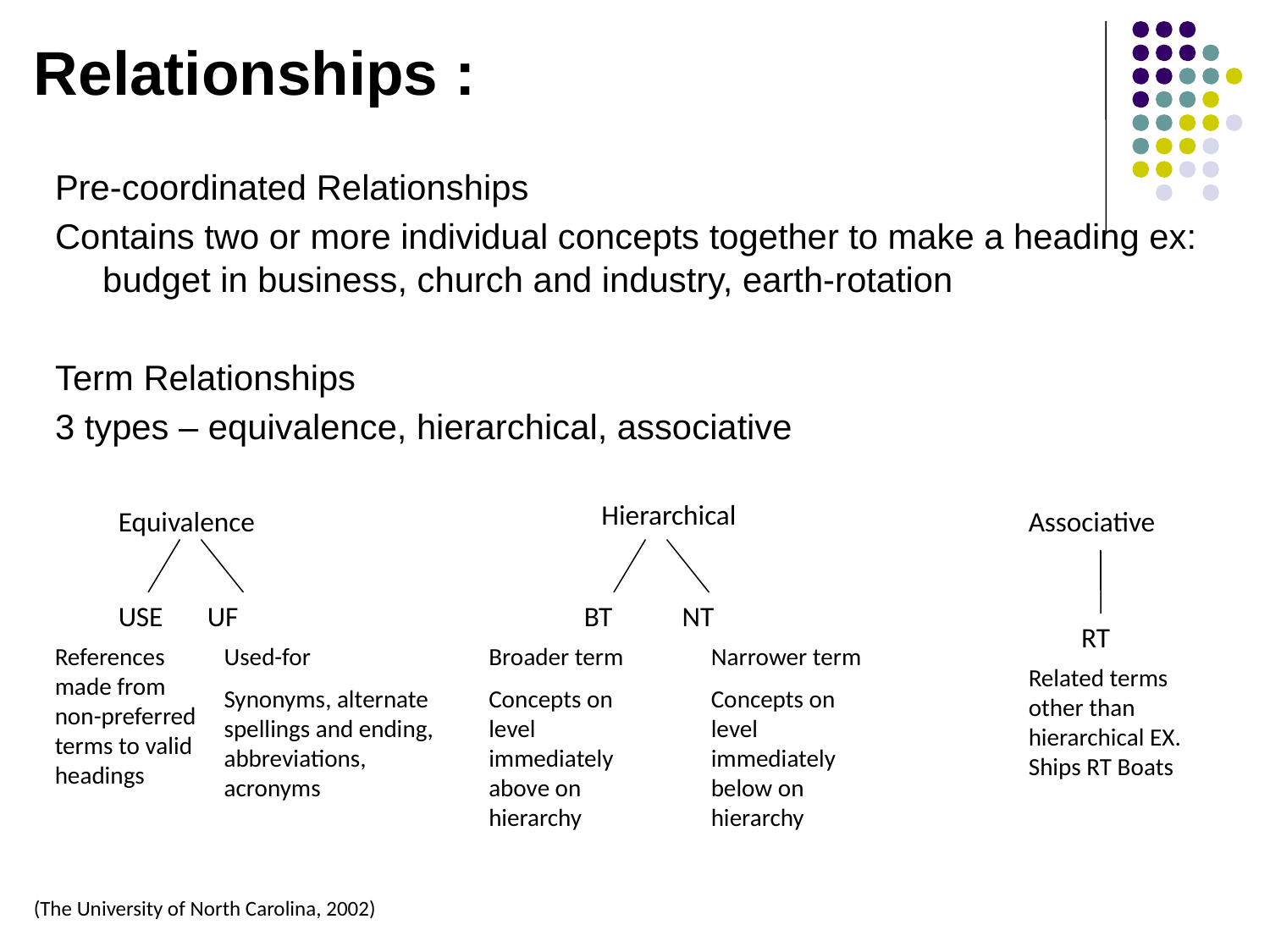

Relationships :
Pre-coordinated Relationships
Contains two or more individual concepts together to make a heading ex: budget in business, church and industry, earth-rotation

Term Relationships
3 types – equivalence, hierarchical, associative
Hierarchical
Equivalence
Associative

USE       UF
BT           NT
RT
References made from non-preferred terms to valid headings
Used-for
Synonyms, alternate spellings and ending, abbreviations, acronyms
Broader term
Concepts on level immediately above on hierarchy
Narrower term
Concepts on level immediately below on hierarchy
Related terms other than hierarchical EX. Ships RT Boats
(The University of North Carolina, 2002)